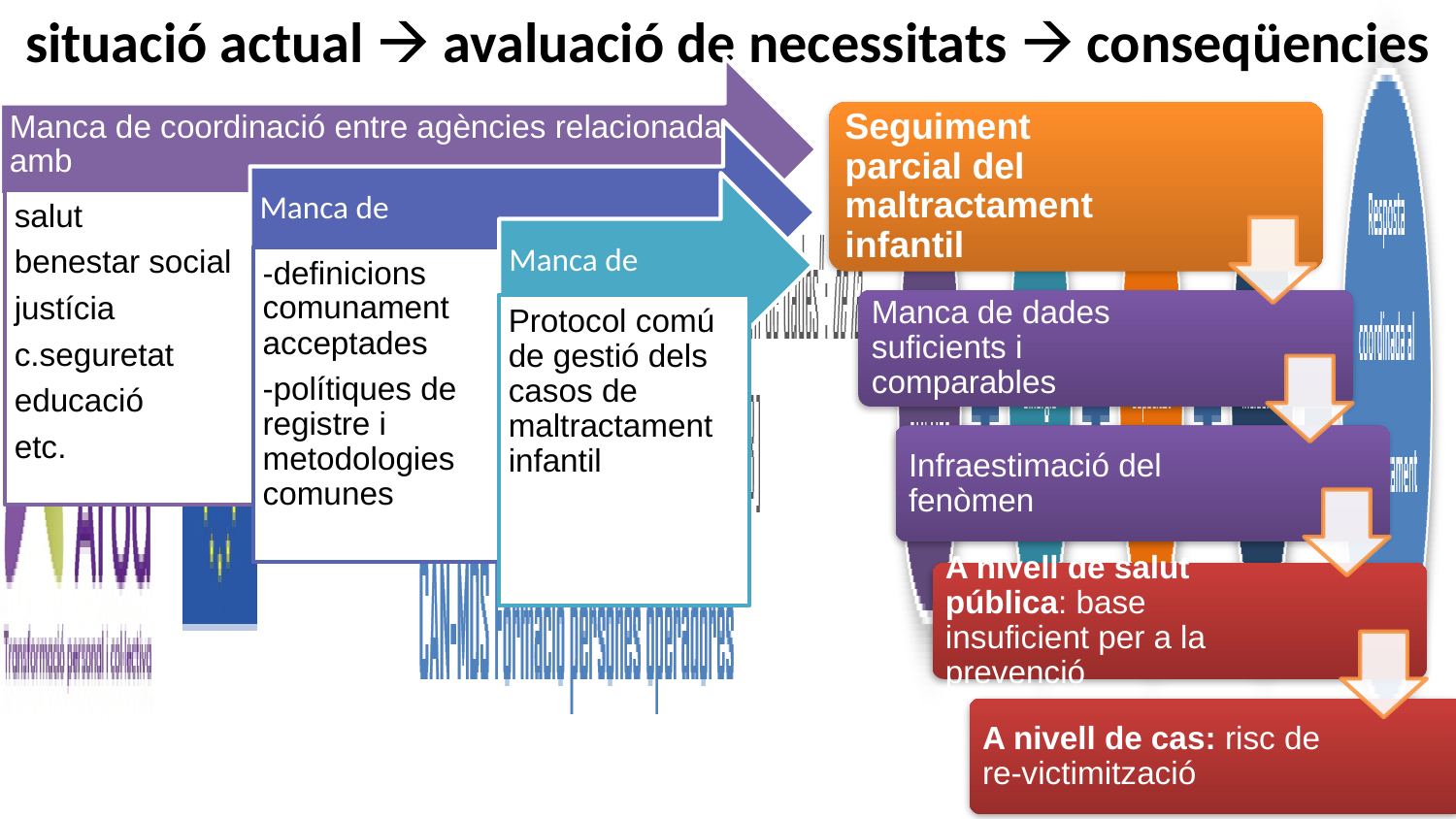

# situació actual 🡪 avaluació de necessitats 🡪 conseqüencies

Manca de coordinació entre agències relacionada amb

Manca de

salut
benestar social
justícia
c.seguretat
educació
etc.
Manca de

-definicions comunament acceptades
-polítiques de registre i metodologies comunes

Protocol comú de gestió dels casos de maltractament infantil

Seguiment parcial del maltractament infantil

Manca de dades suficients i comparables

Infraestimació del fenòmen

A nivell de salut pública: base insuficient per a la prevenció

A nivell de cas: risc de re-victimització